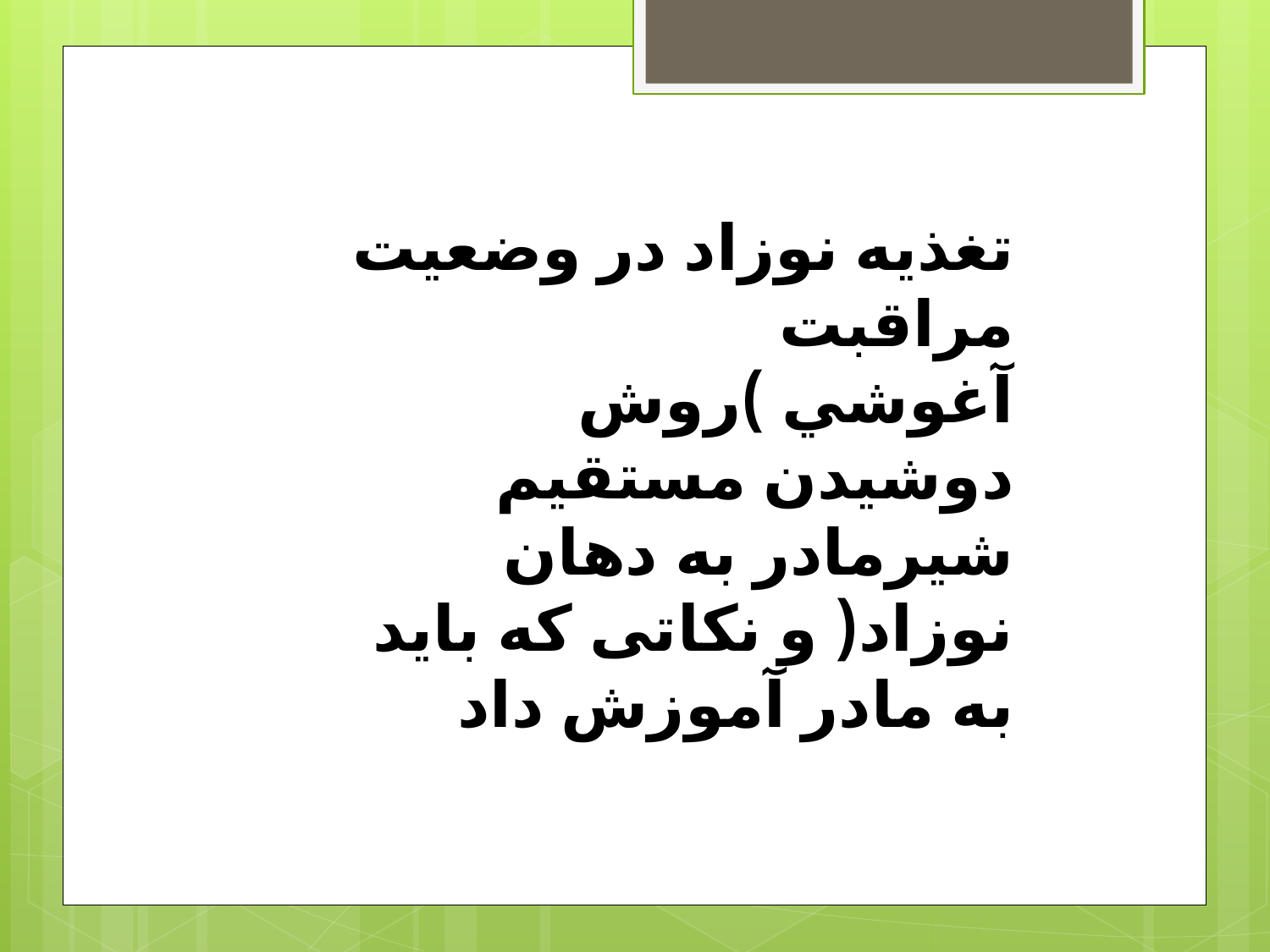

تغذيه نوزاد در وضعيت مراقبت آغوشي )روش دوشيدن مستقيم شيرمادر به دهان نوزاد( و نکاتی که باید
به مادر آموزش داد